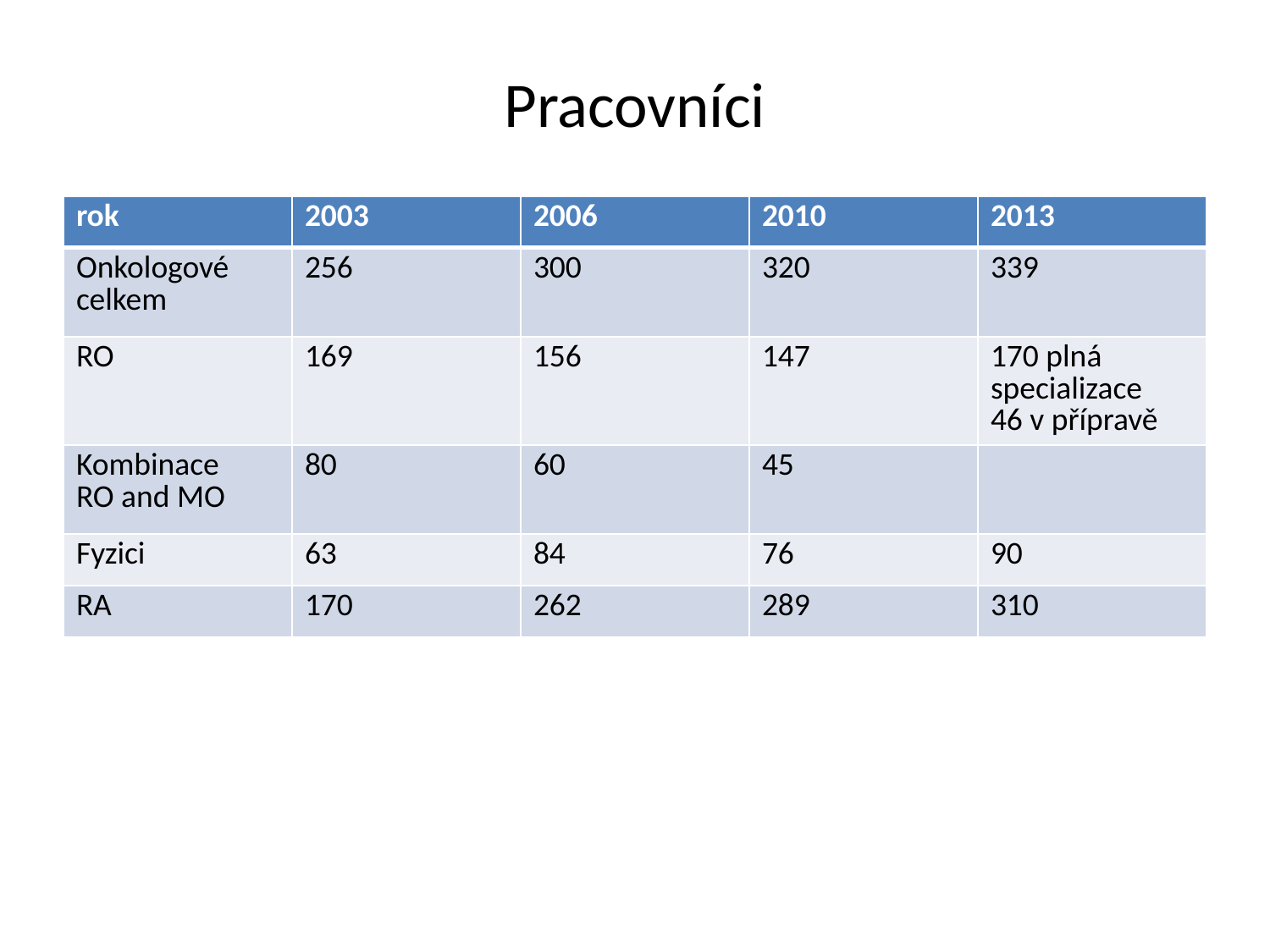

# Pracovníci
| rok | 2003 | 2006 | 2010 | 2013 |
| --- | --- | --- | --- | --- |
| Onkologové celkem | 256 | 300 | 320 | 339 |
| RO | 169 | 156 | 147 | 170 plná specializace 46 v přípravě |
| Kombinace RO and MO | 80 | 60 | 45 |  |
| Fyzici | 63 | 84 | 76 | 90 |
| RA | 170 | 262 | 289 | 310 |